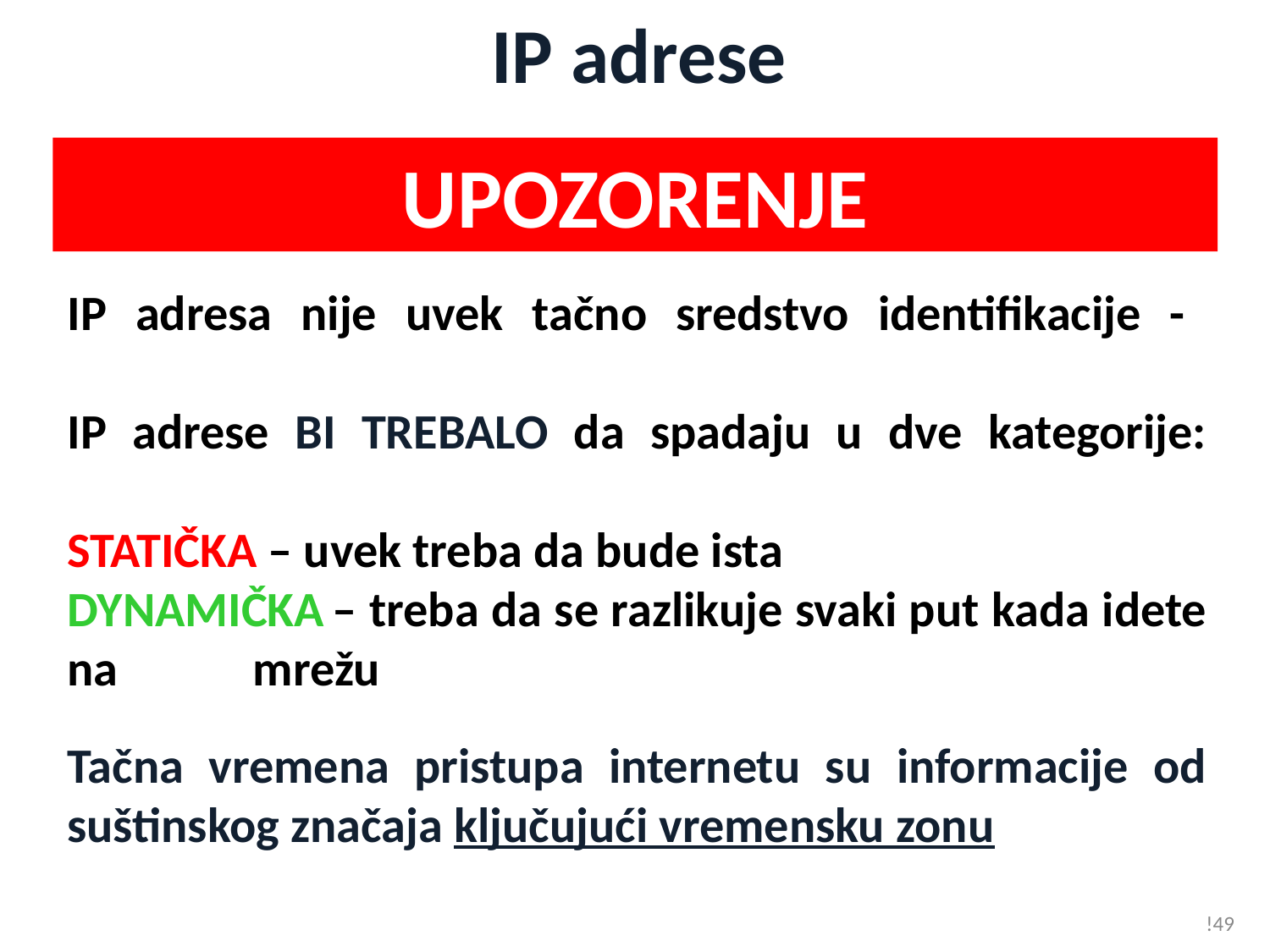

# IP adrese
UPOZORENJE
IP adresa nije uvek tačno sredstvo identifikacije -
IP adrese BI TREBALO da spadaju u dve kategorije:
STATIČKA – uvek treba da bude ista
DYNAMIČKA – treba da se razlikuje svaki put kada idete na mrežu
Tačna vremena pristupa internetu su informacije od suštinskog značaja ključujući vremensku zonu
!49